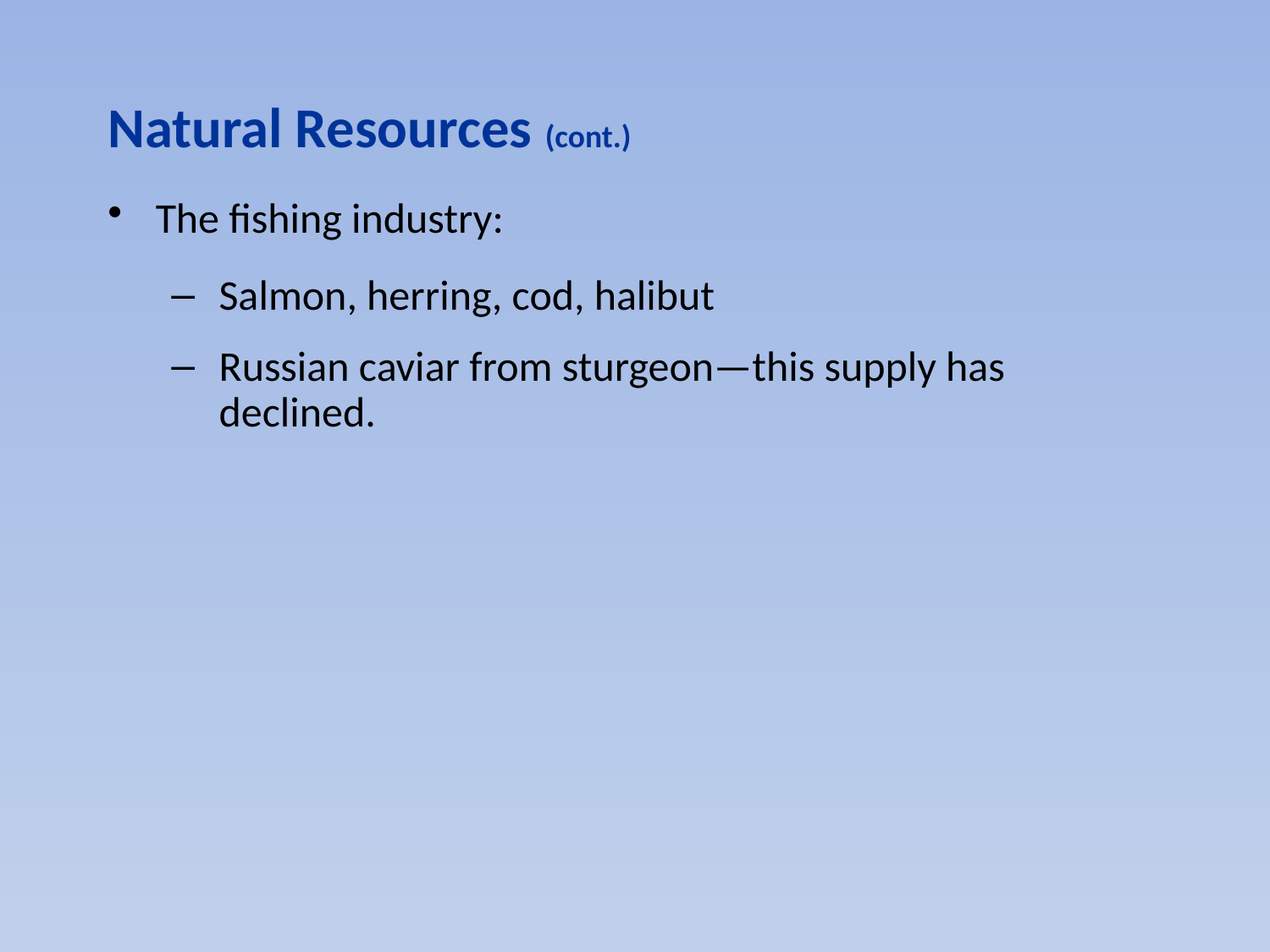

#
Natural Resources (cont.)
The fishing industry:
Salmon, herring, cod, halibut
Russian caviar from sturgeon—this supply has declined.